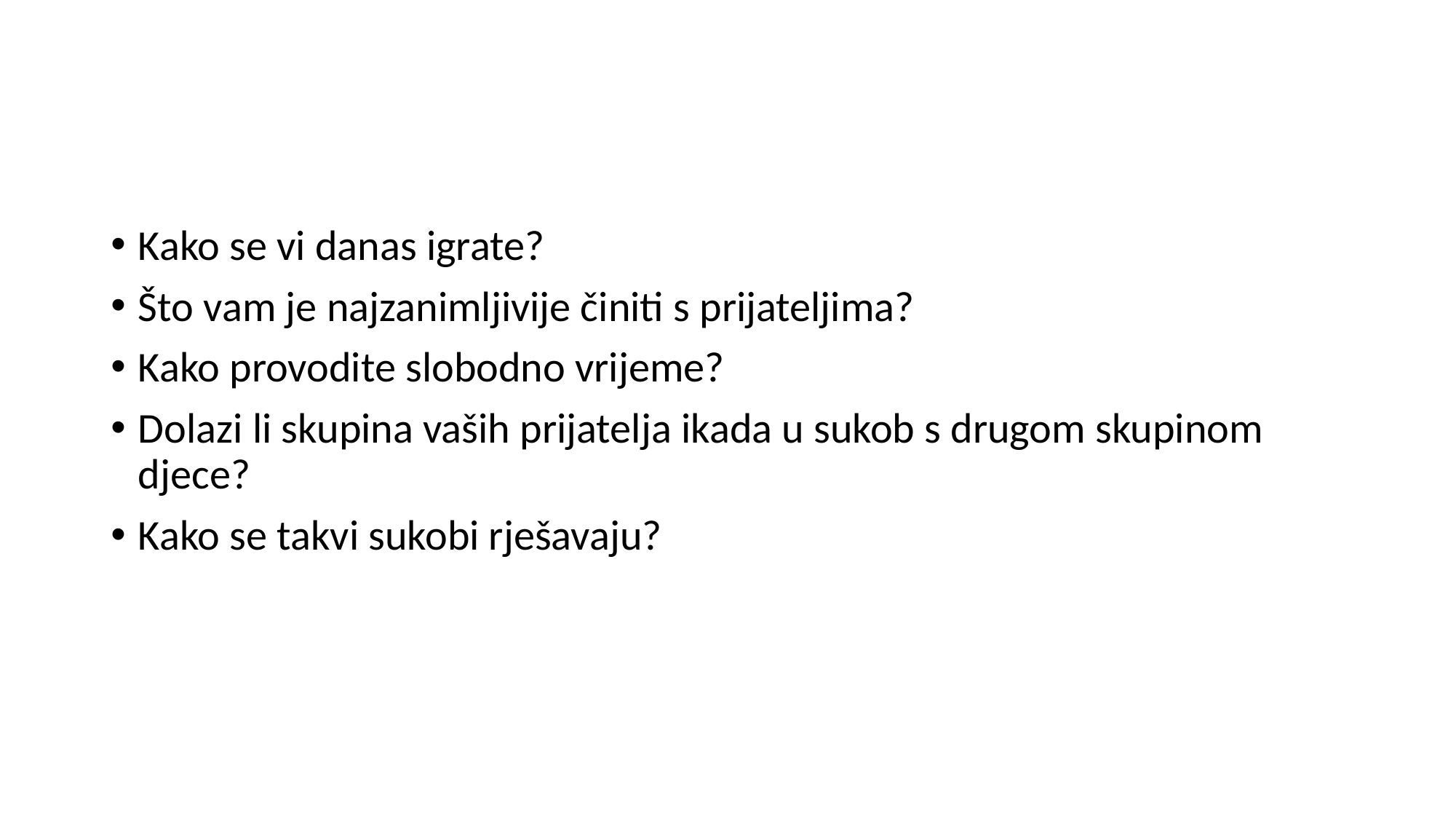

#
Kako se vi danas igrate?
Što vam je najzanimljivije činiti s prijateljima?
Kako provodite slobodno vrijeme?
Dolazi li skupina vaših prijatelja ikada u sukob s drugom skupinom djece?
Kako se takvi sukobi rješavaju?